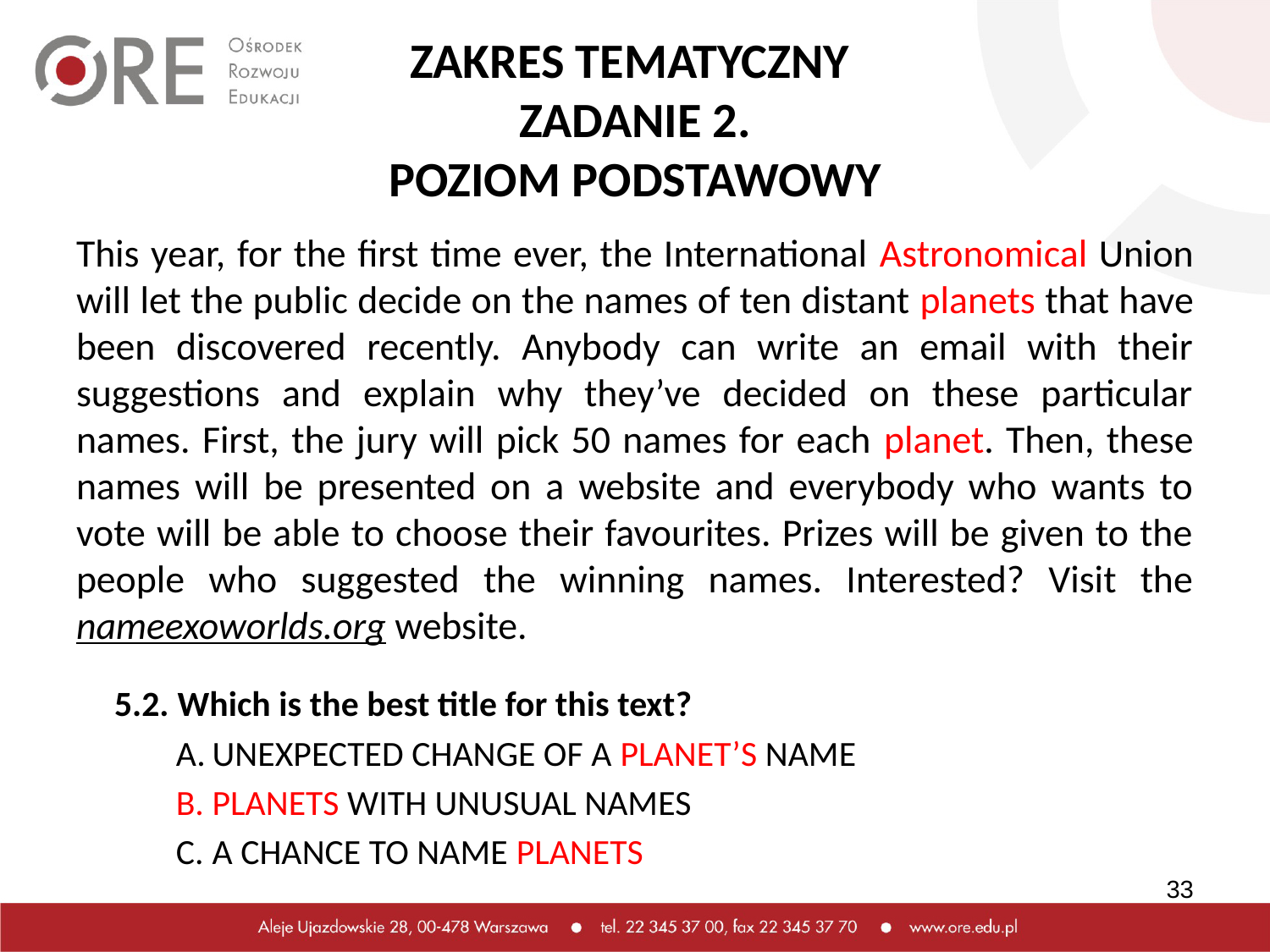

# ZAKRES TEMATYCZNY ZADANIE 2. POZIOM PODSTAWOWY
This year, for the first time ever, the International Astronomical Union will let the public decide on the names of ten distant planets that have been discovered recently. Anybody can write an email with their suggestions and explain why they’ve decided on these particular names. First, the jury will pick 50 names for each planet. Then, these names will be presented on a website and everybody who wants to vote will be able to choose their favourites. Prizes will be given to the people who suggested the winning names. Interested? Visit the nameexoworlds.org website.

5.2. Which is the best title for this text?
UNEXPECTED CHANGE OF A PLANET’S NAME
PLANETS WITH UNUSUAL NAMES
A CHANCE TO NAME PLANETS

33